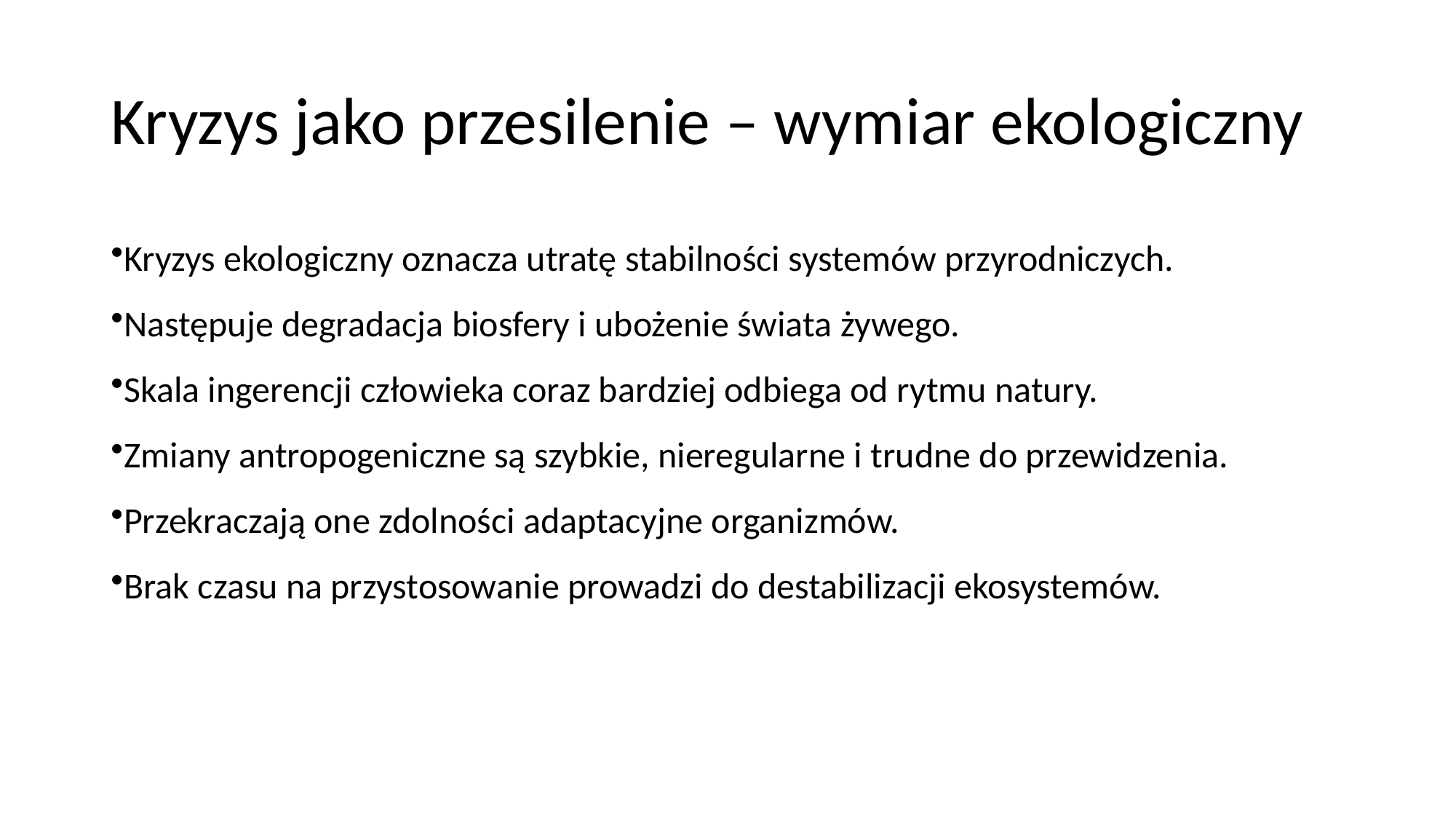

# Kryzys jako przesilenie – wymiar ekologiczny
Kryzys ekologiczny oznacza utratę stabilności systemów przyrodniczych.
Następuje degradacja biosfery i ubożenie świata żywego.
Skala ingerencji człowieka coraz bardziej odbiega od rytmu natury.
Zmiany antropogeniczne są szybkie, nieregularne i trudne do przewidzenia.
Przekraczają one zdolności adaptacyjne organizmów.
Brak czasu na przystosowanie prowadzi do destabilizacji ekosystemów.